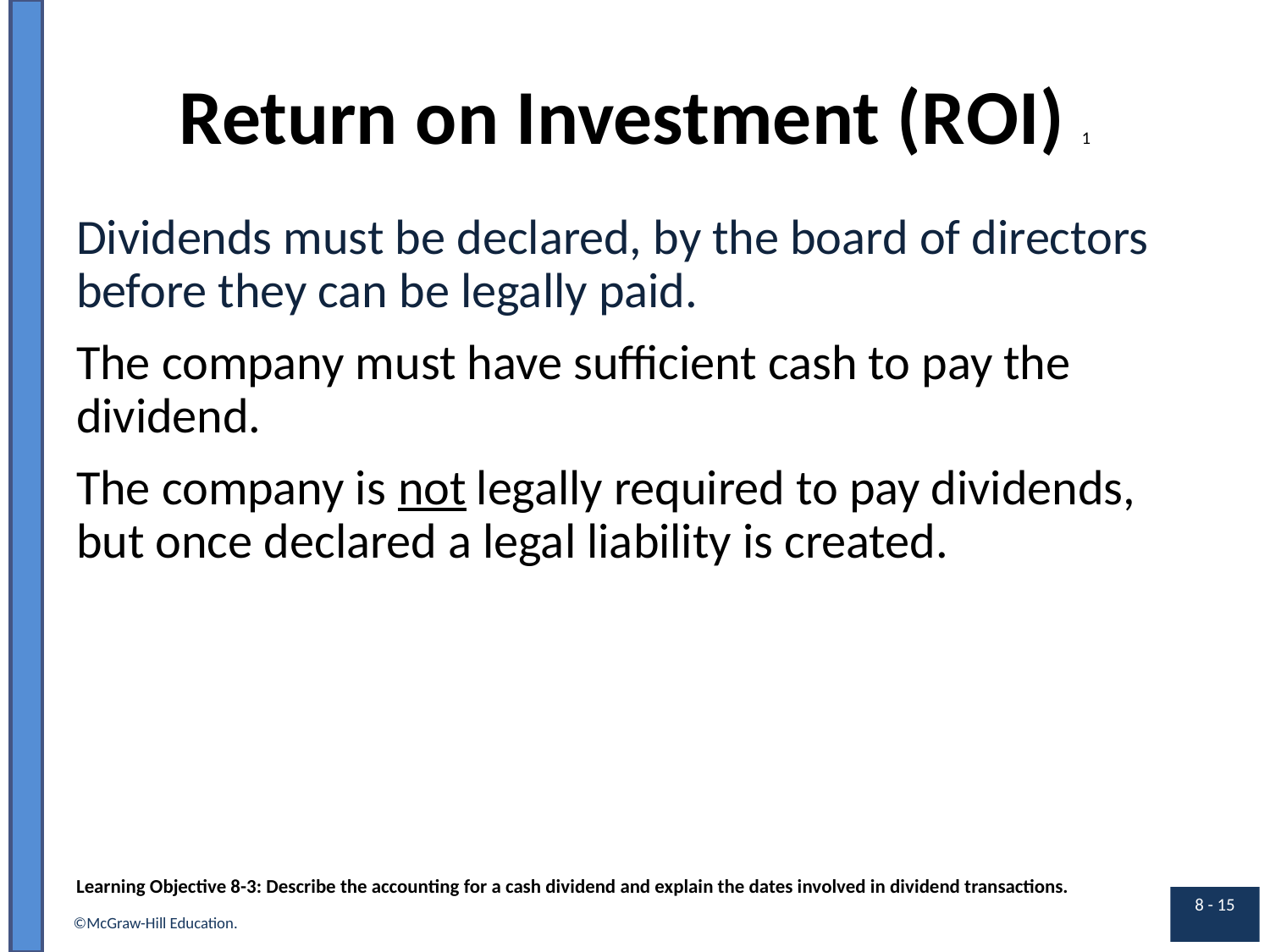

# Return on Investment (R O I) 1
Dividends must be declared, by the board of directors before they can be legally paid.
The company must have sufficient cash to pay the dividend.
The company is begin underline not end underline legally required to pay dividends, but once declared a legal liability is created.
Learning Objective 8-3: Describe the accounting for a cash dividend and explain the dates involved in dividend transactions.